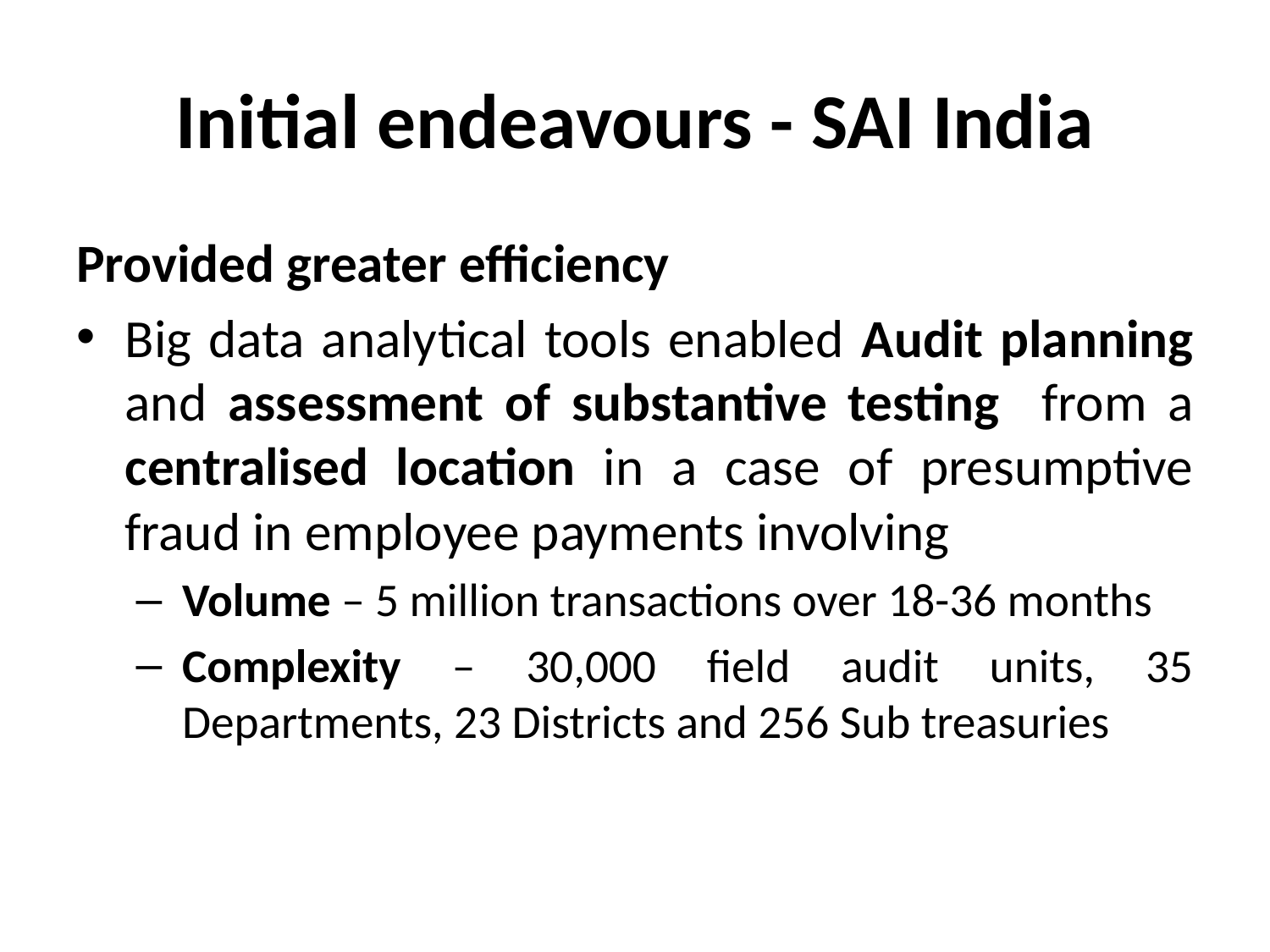

# Initial endeavours - SAI India
Provided greater efficiency
Big data analytical tools enabled Audit planning and assessment of substantive testing  from a centralised location in a case of presumptive fraud in employee payments involving
Volume – 5 million transactions over 18-36 months
Complexity – 30,000 field audit units, 35 Departments, 23 Districts and 256 Sub treasuries